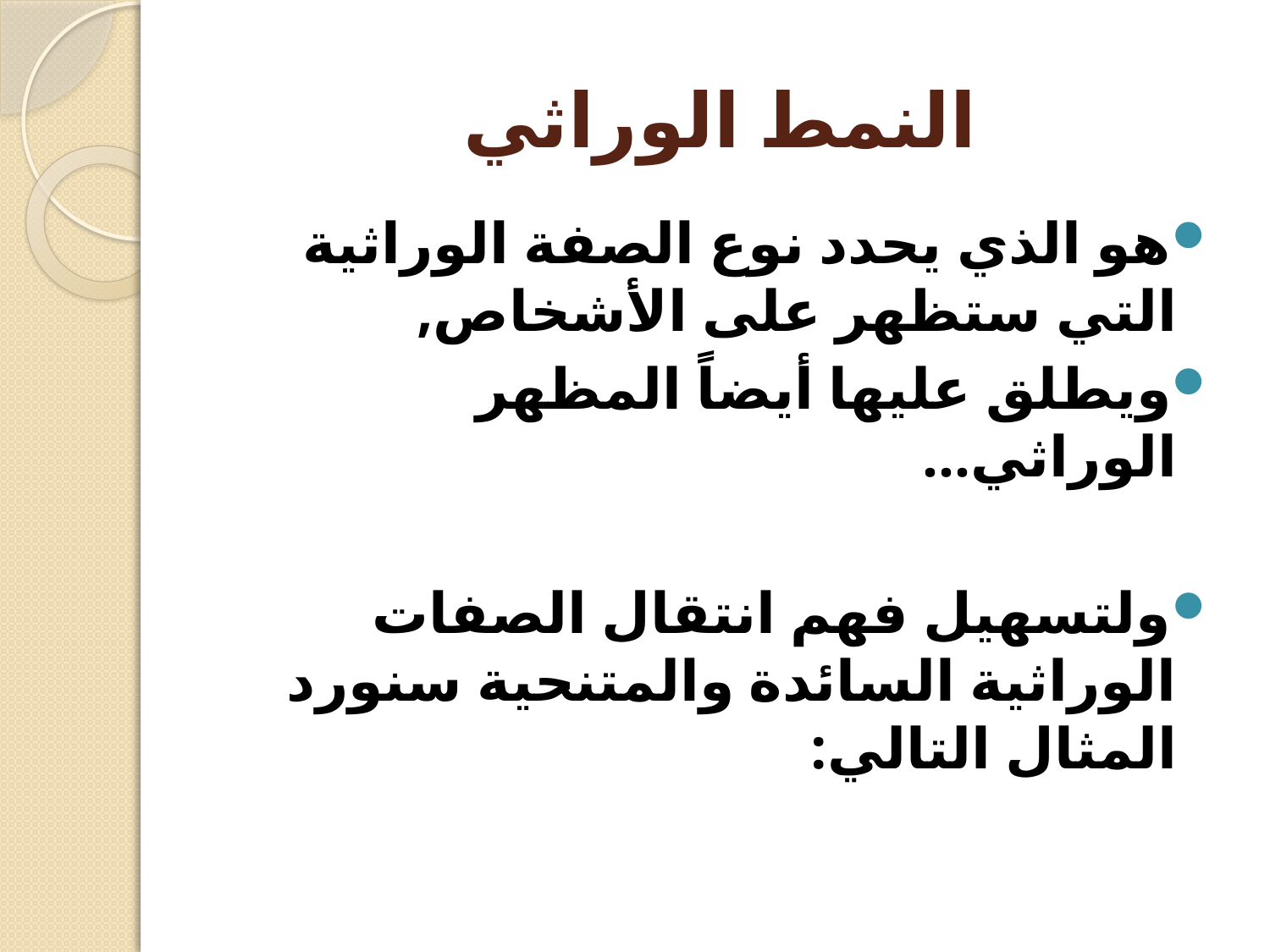

# النمط الوراثي
هو الذي يحدد نوع الصفة الوراثية التي ستظهر على الأشخاص,
ويطلق عليها أيضاً المظهر الوراثي...

ولتسهيل فهم انتقال الصفات الوراثية السائدة والمتنحية سنورد المثال التالي: